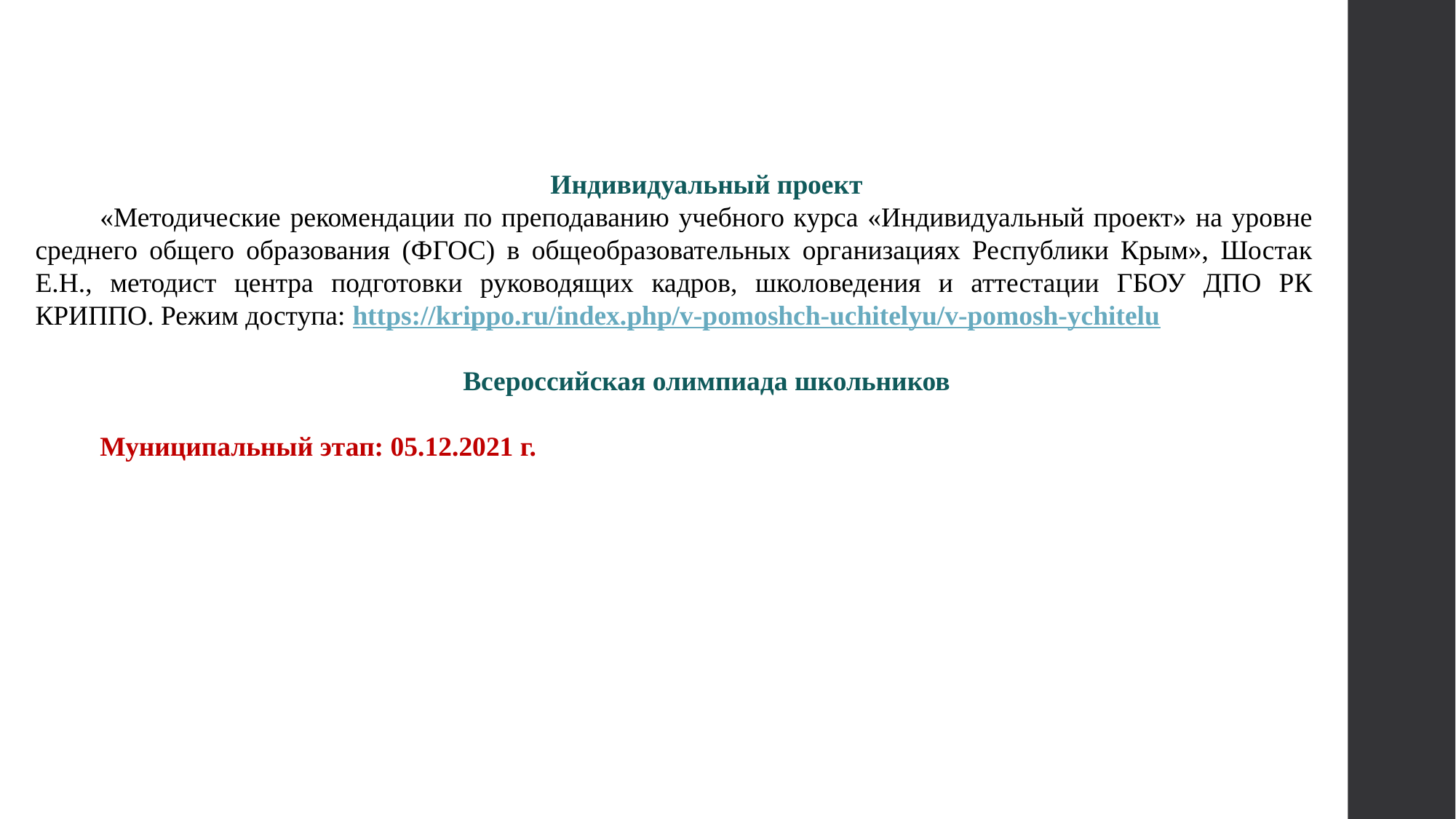

Индивидуальный проект
«Методические рекомендации по преподаванию учебного курса «Индивидуальный проект» на уровне среднего общего образования (ФГОС) в общеобразовательных организациях Республики Крым», Шостак Е.Н., методист центра подготовки руководящих кадров, школоведения и аттестации ГБОУ ДПО РК КРИППО. Режим доступа: https://krippo.ru/index.php/v-pomoshch-uchitelyu/v-pomosh-ychitelu

Всероссийская олимпиада школьников

Муниципальный этап: 05.12.2021 г.